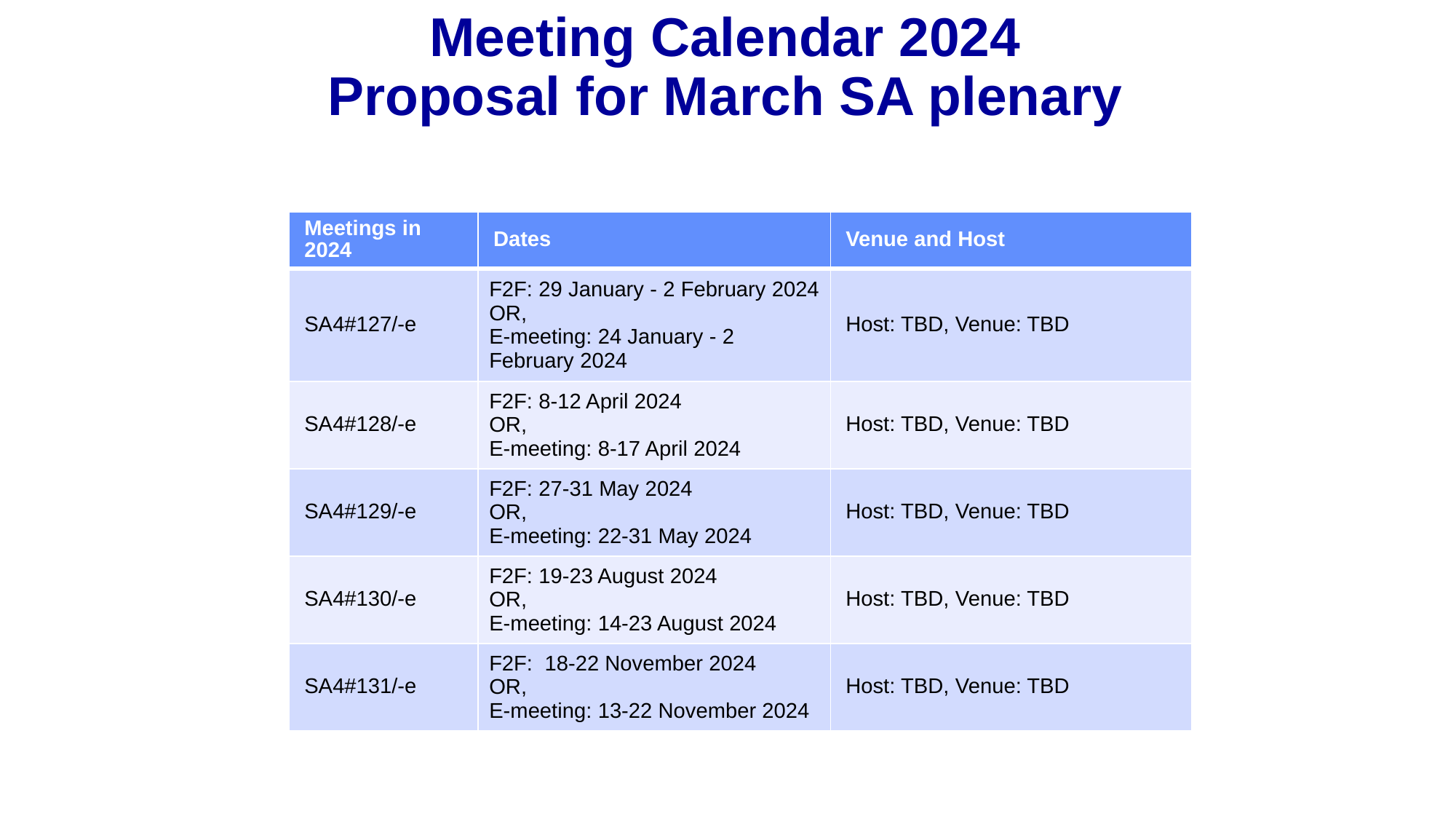

# Meeting Calendar 2024 Proposal for March SA plenary
| Meetings in 2024 | Dates | Venue and Host |
| --- | --- | --- |
| SA4#127/-e | F2F: 29 January - 2 February 2024 OR,  E-meeting: 24 January - 2 February 2024 | Host: TBD, Venue: TBD |
| SA4#128/-e | F2F: 8-12 April 2024 OR,  E-meeting: 8-17 April 2024 | Host: TBD, Venue: TBD |
| SA4#129/-e | F2F: 27-31 May 2024 OR,  E-meeting: 22-31 May 2024 | Host: TBD, Venue: TBD |
| SA4#130/-e | F2F: 19-23 August 2024 OR,  E-meeting: 14-23 August 2024 | Host: TBD, Venue: TBD |
| SA4#131/-e | F2F:  18-22 November 2024 OR,  E-meeting: 13-22 November 2024 | Host: TBD, Venue: TBD |